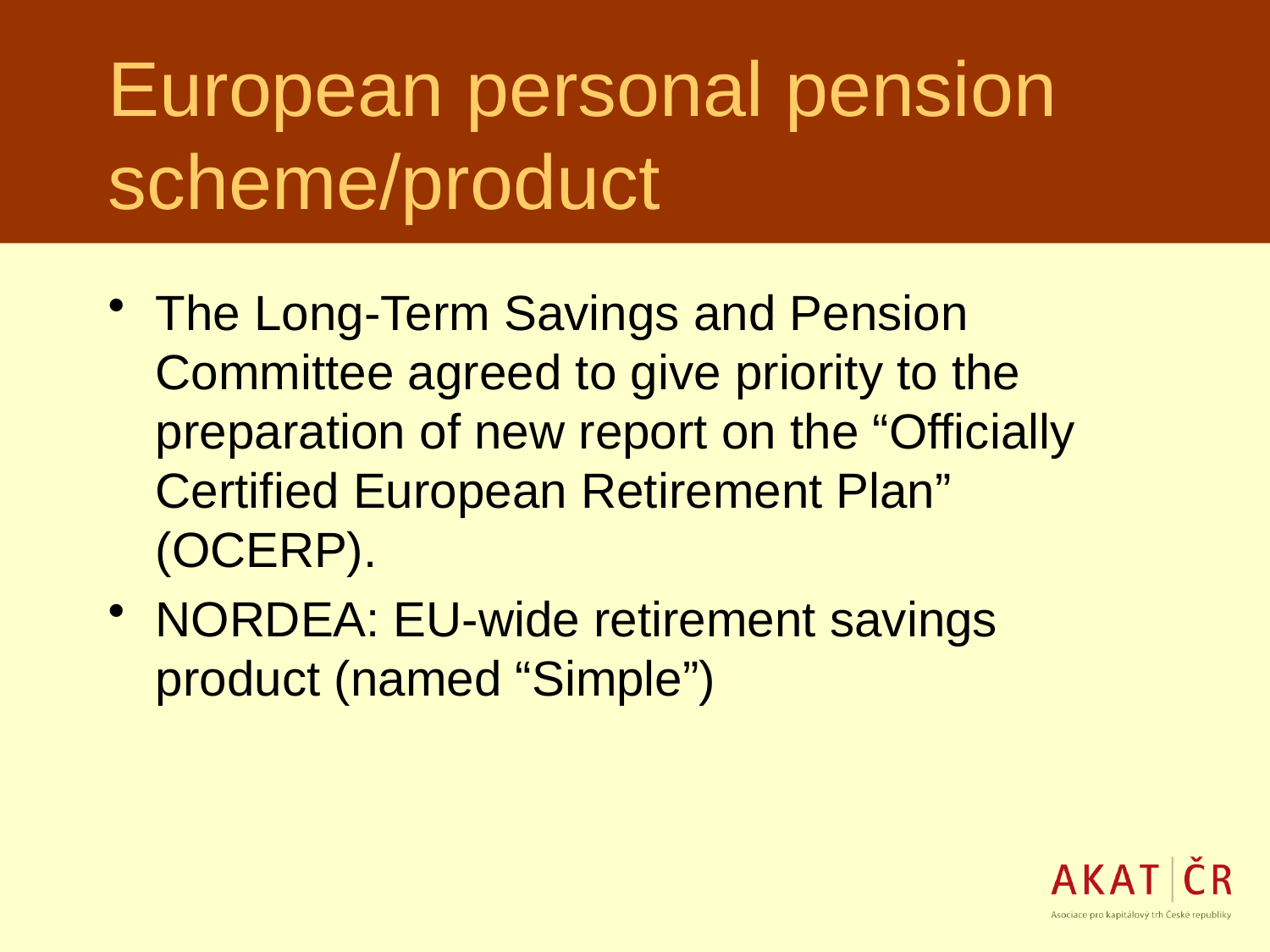

# European personal pension scheme/product
The Long-Term Savings and Pension Committee agreed to give priority to the preparation of new report on the “Officially Certified European Retirement Plan” (OCERP).
NORDEA: EU-wide retirement savings product (named “Simple”)